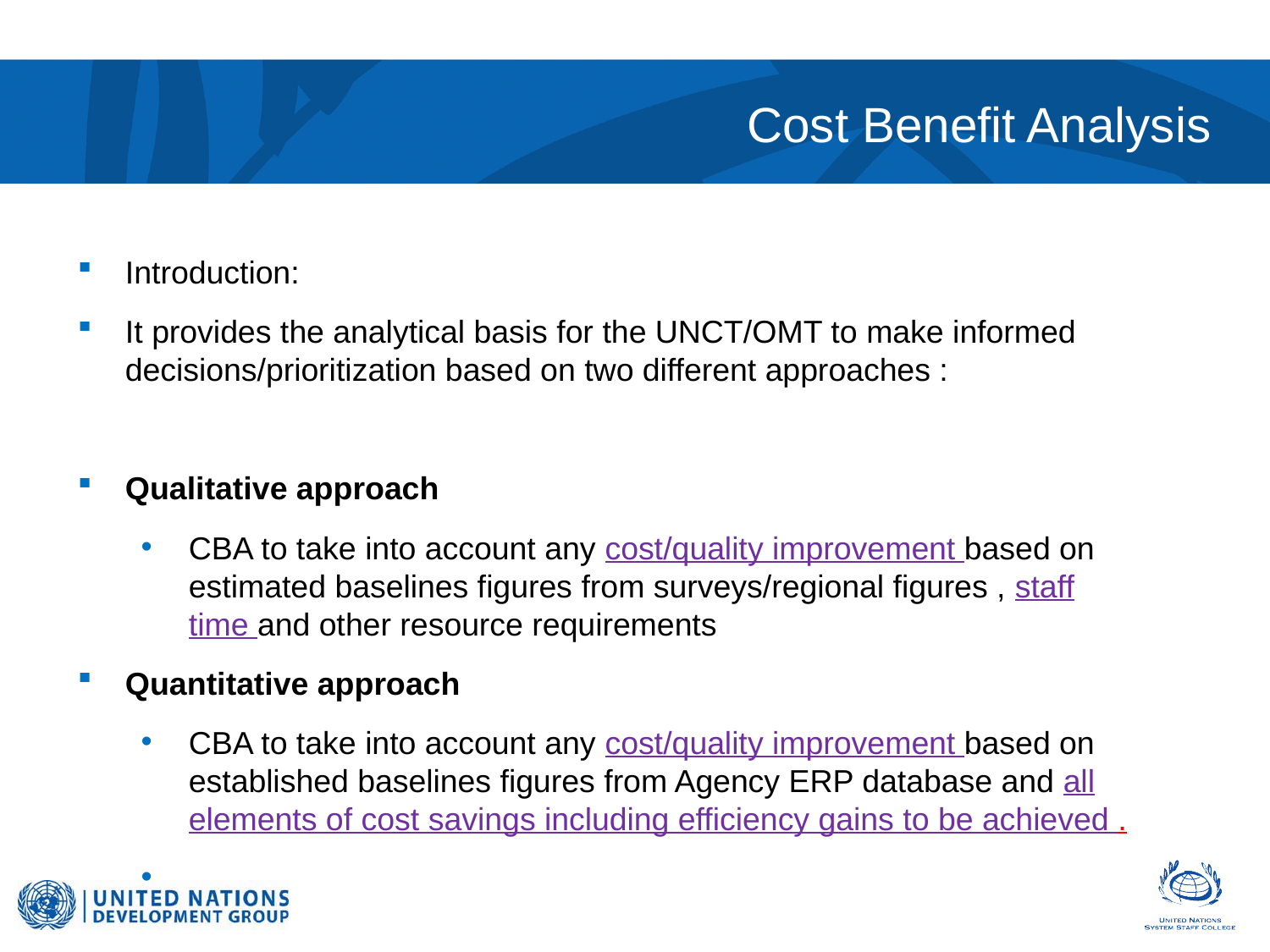

# Cost Benefit Analysis
Introduction:
It provides the analytical basis for the UNCT/OMT to make informed decisions/prioritization based on two different approaches :

Qualitative approach
CBA to take into account any cost/quality improvement based on estimated baselines figures from surveys/regional figures , staff time and other resource requirements
Quantitative approach
CBA to take into account any cost/quality improvement based on established baselines figures from Agency ERP database and all elements of cost savings including efficiency gains to be achieved .